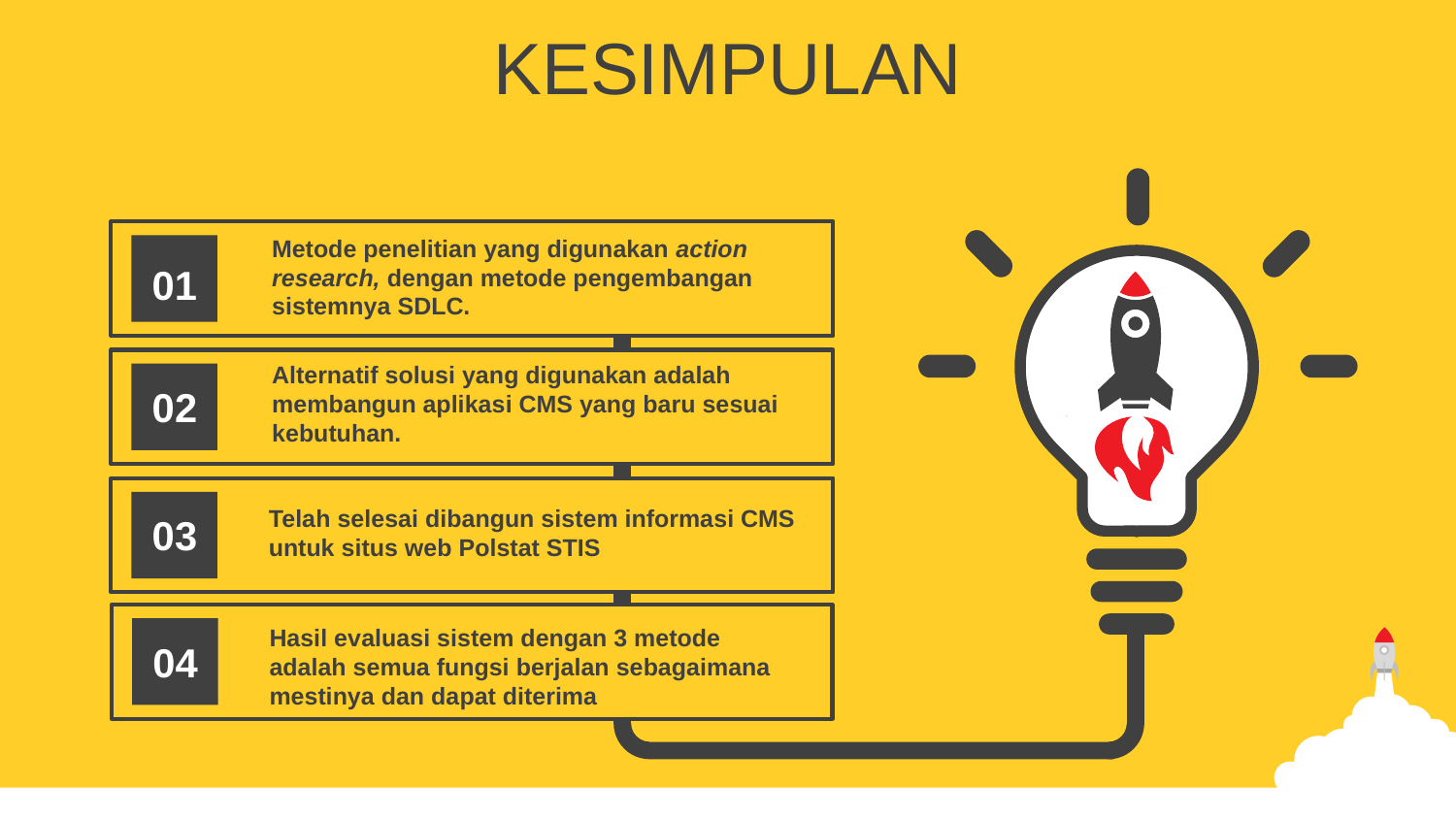

KESIMPULAN

Metode penelitian yang digunakan action research, dengan metode pengembangan sistemnya SDLC.

01

Alternatif solusi yang digunakan adalah membangun aplikasi CMS yang baru sesuai kebutuhan.

02

Telah selesai dibangun sistem informasi CMS untuk situs web Polstat STIS
03

Hasil evaluasi sistem dengan 3 metode adalah semua fungsi berjalan sebagaimana mestinya dan dapat diterima

04